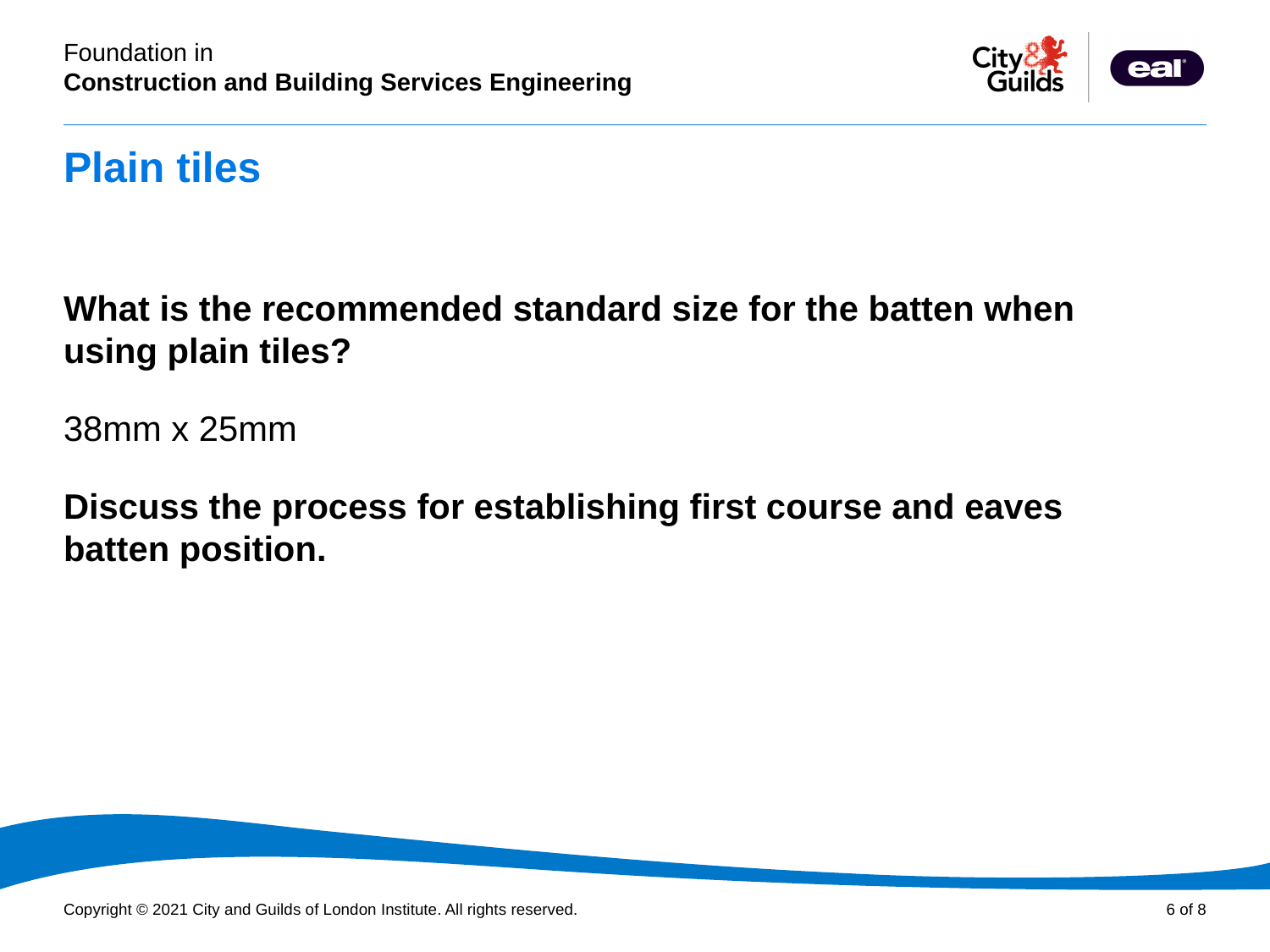

# Plain tiles
What is the recommended standard size for the batten when using plain tiles?
38mm x 25mm
Discuss the process for establishing first course and eaves batten position.